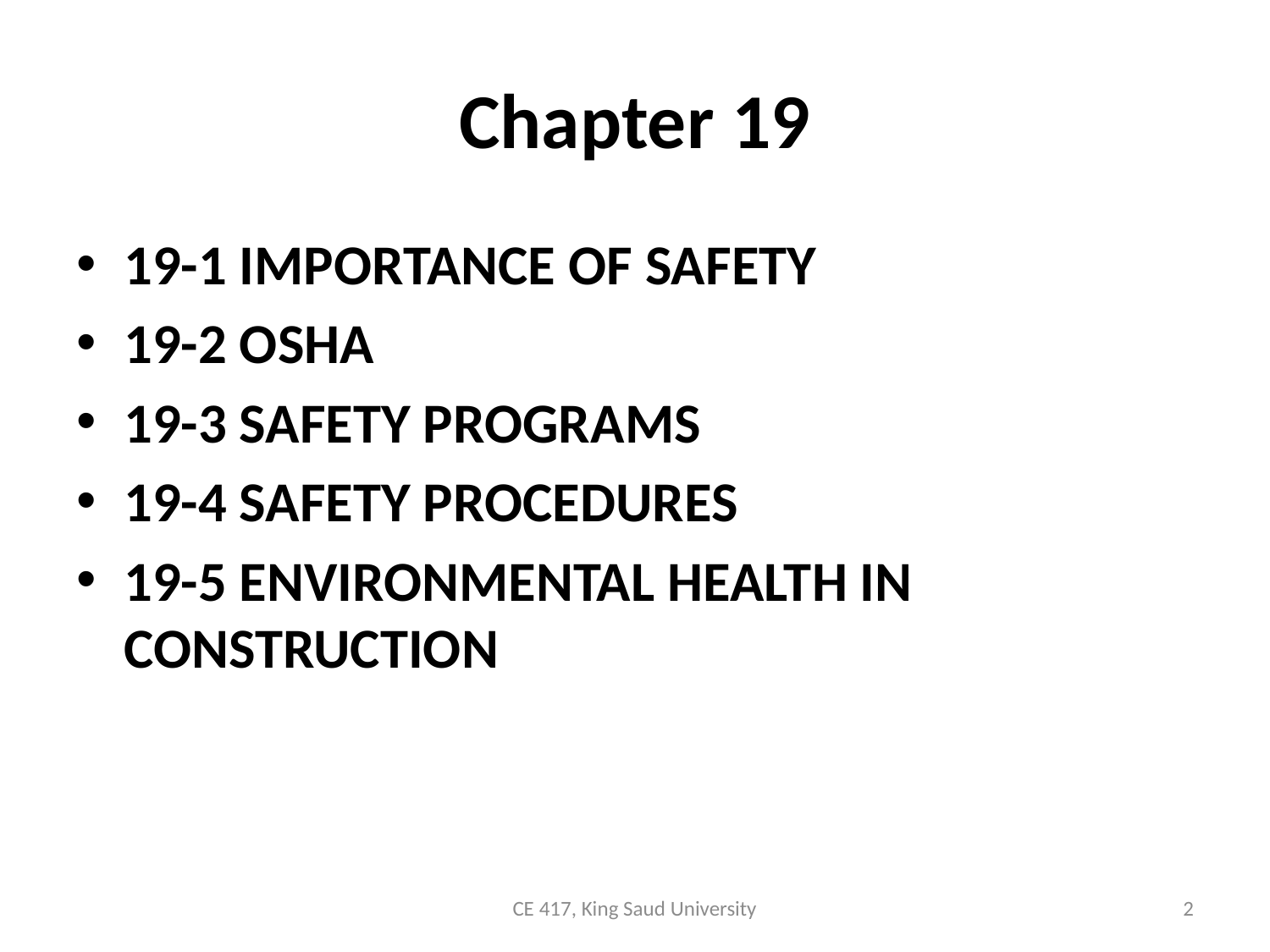

# Chapter 19
19-1 IMPORTANCE OF SAFETY
19-2 OSHA
19-3 SAFETY PROGRAMS
19-4 SAFETY PROCEDURES
19-5 ENVIRONMENTAL HEALTH IN CONSTRUCTION
CE 417, King Saud University
2